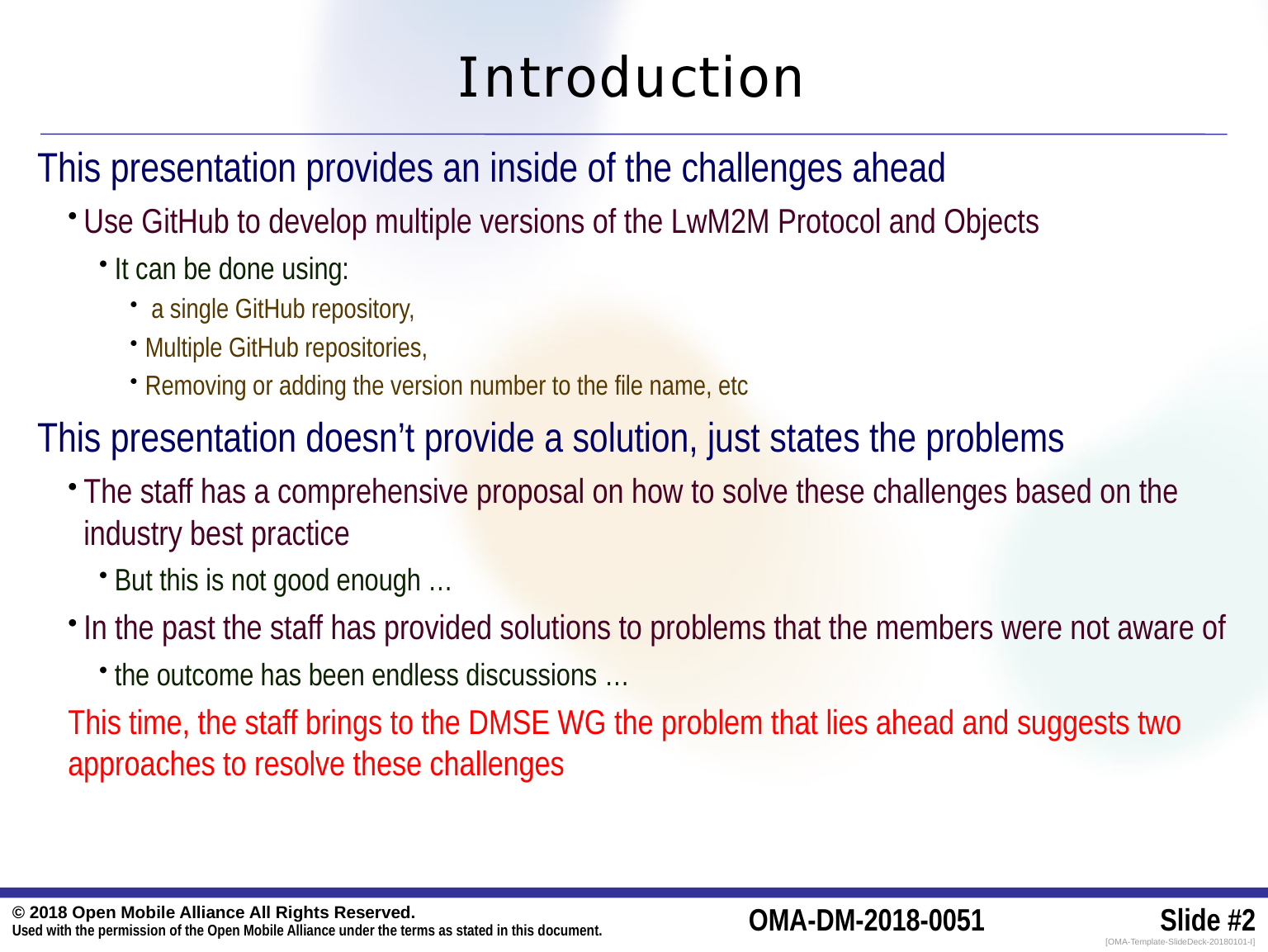

# Introduction
This presentation provides an inside of the challenges ahead
Use GitHub to develop multiple versions of the LwM2M Protocol and Objects
It can be done using:
 a single GitHub repository,
Multiple GitHub repositories,
Removing or adding the version number to the file name, etc
This presentation doesn’t provide a solution, just states the problems
The staff has a comprehensive proposal on how to solve these challenges based on the industry best practice
But this is not good enough …
In the past the staff has provided solutions to problems that the members were not aware of
the outcome has been endless discussions …
This time, the staff brings to the DMSE WG the problem that lies ahead and suggests two approaches to resolve these challenges